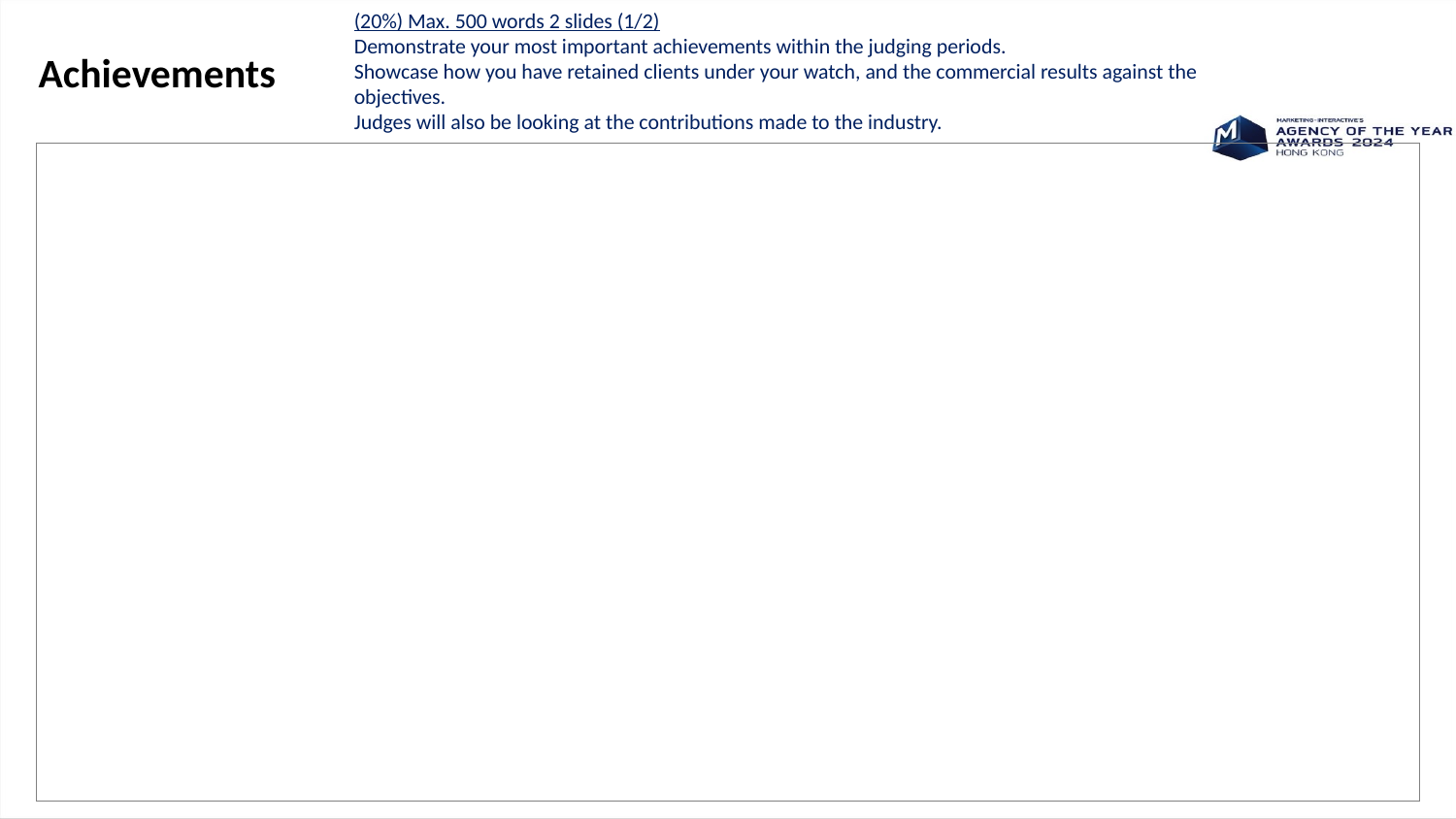

Achievements
(20%) Max. 500 words 2 slides (1/2)
Demonstrate your most important achievements within the judging periods.
Showcase how you have retained clients under your watch, and the commercial results against the objectives.
Judges will also be looking at the contributions made to the industry.
|  |
| --- |